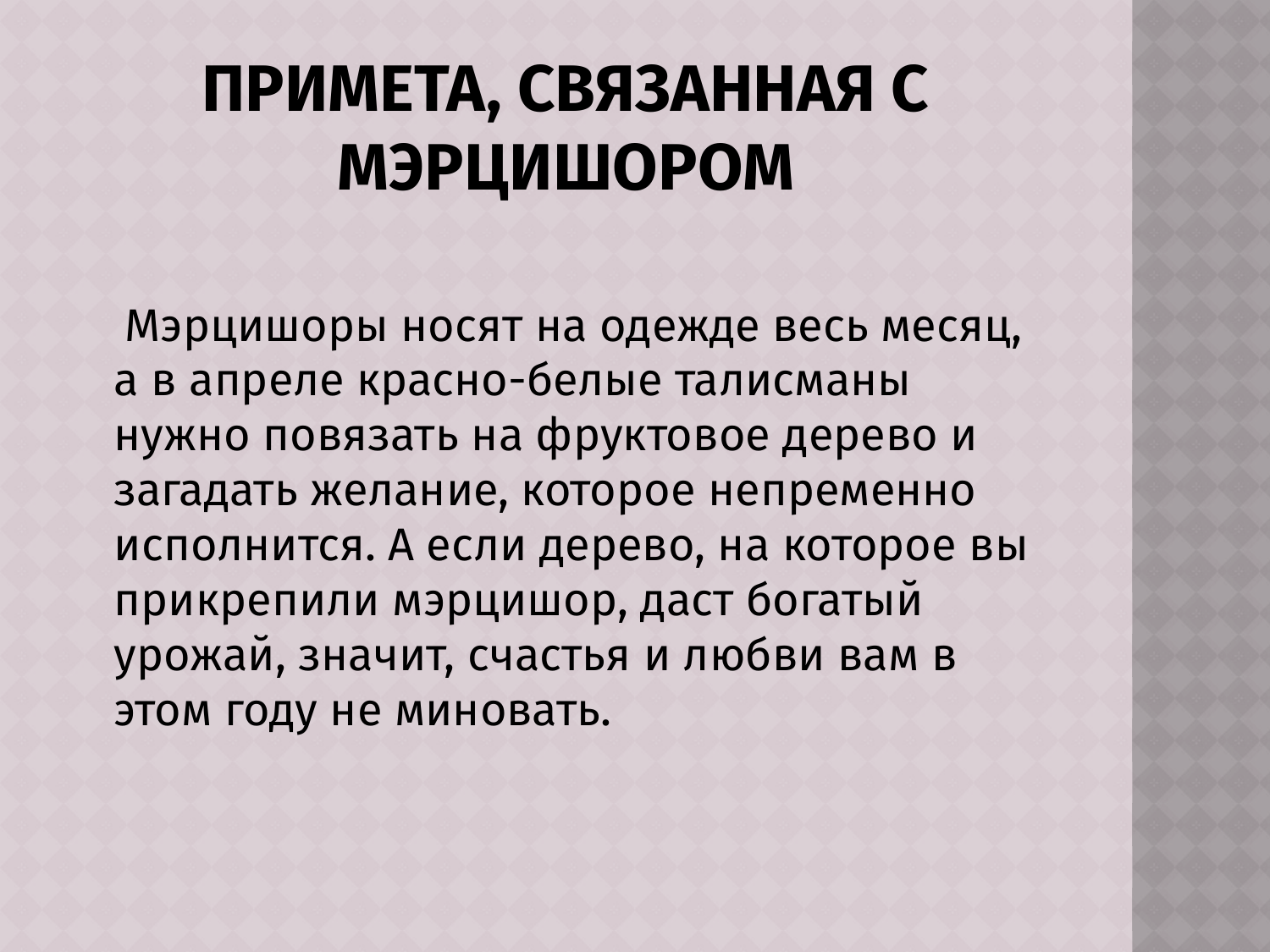

# Примета, связанная с мэрцишором

    Мэрцишоры носят на одежде весь месяц, а в апреле красно-белые талисманы нужно повязать на фруктовое дерево и загадать желание, которое непременно исполнится. А если дерево, на которое вы прикрепили мэрцишор, даст богатый урожай, значит, счастья и любви вам в этом году не миновать.